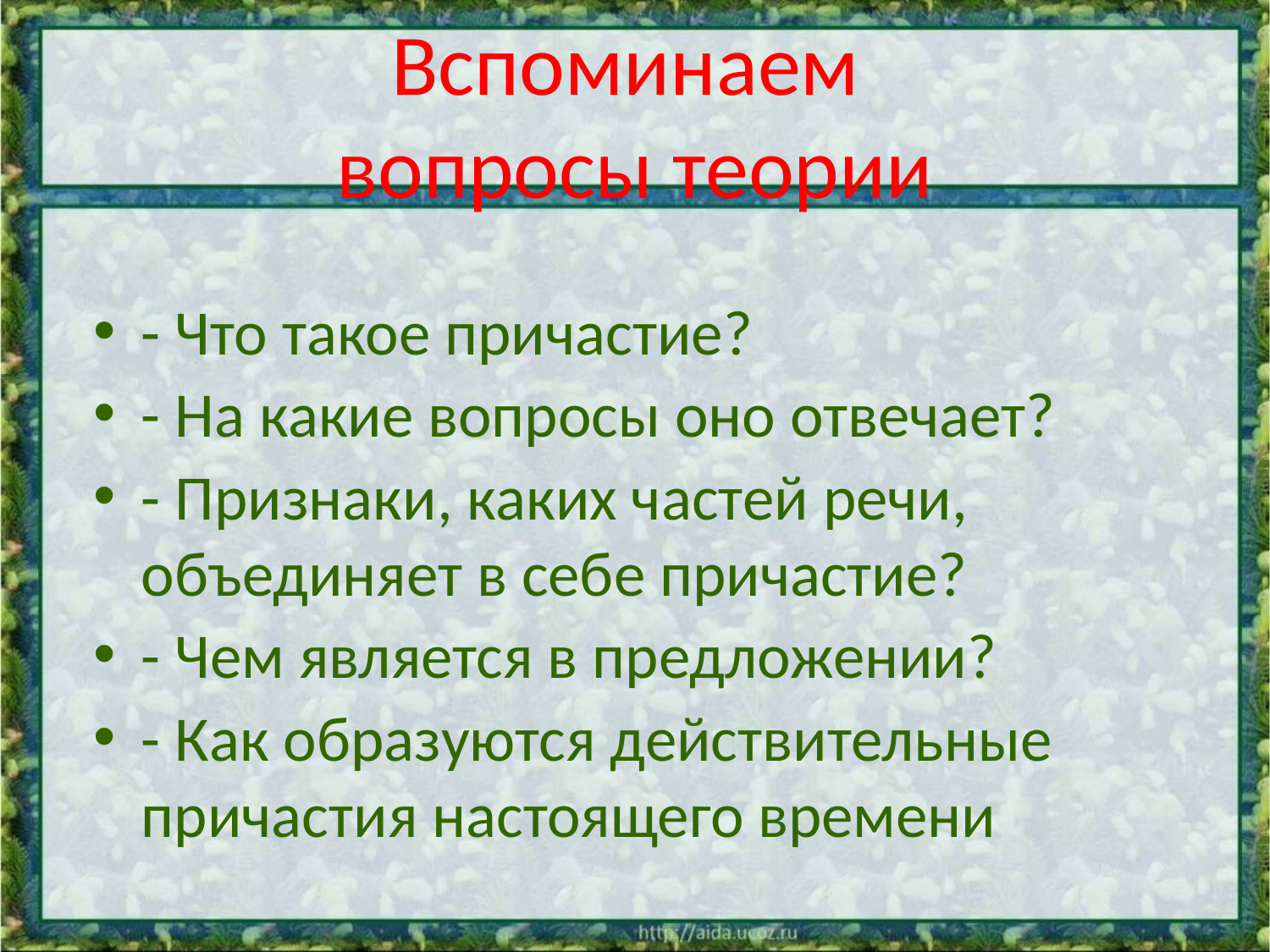

# Вспоминаем вопросы теории
- Что такое причастие?
- На какие вопросы оно отвечает?
- Признаки, каких частей речи, объединяет в себе причастие?
- Чем является в предложении?
- Как образуются действительные причастия настоящего времени